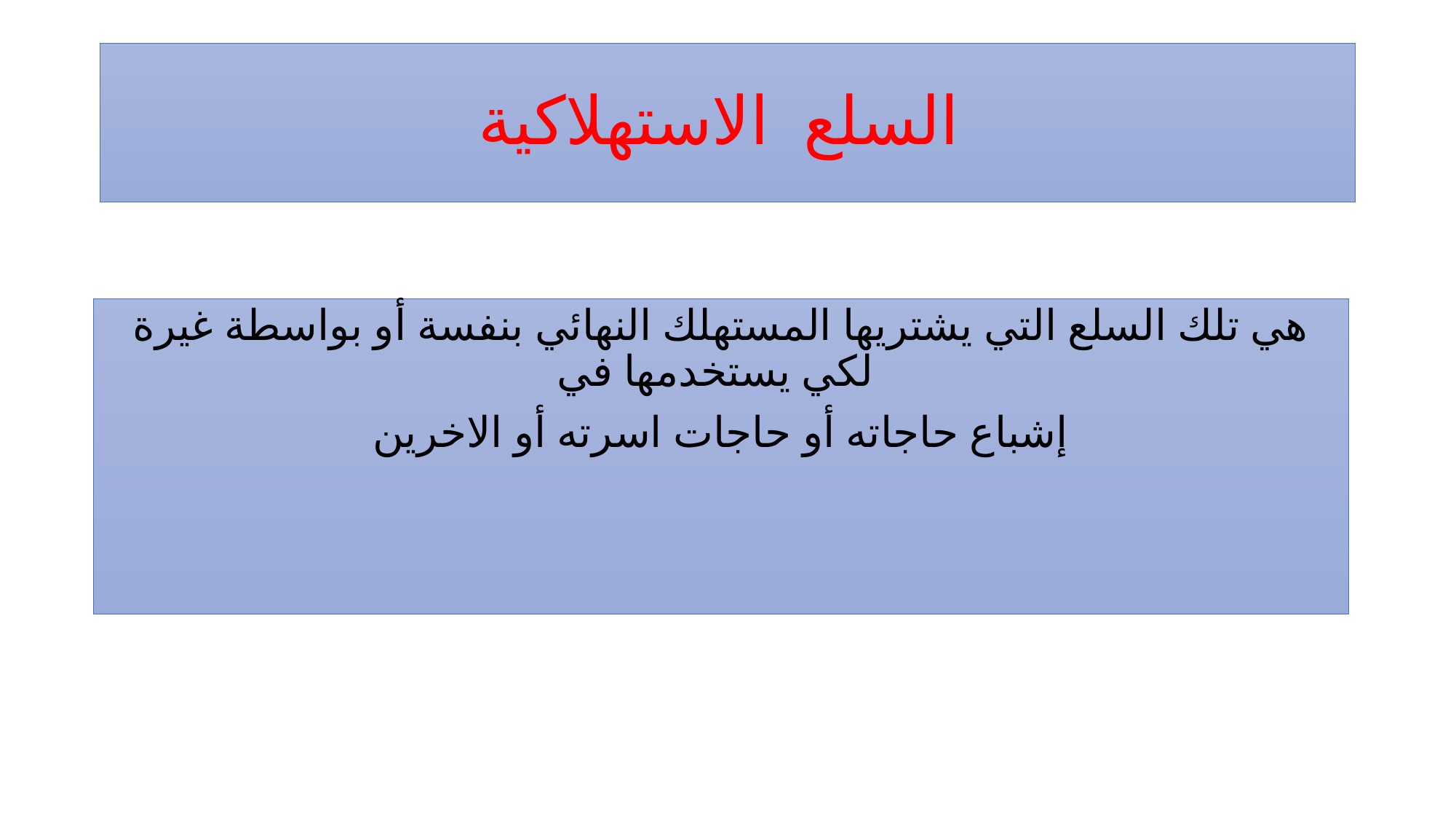

# السلع  الاستهلاكية
هي تلك السلع التي يشتريها المستهلك النهائي بنفسة أو بواسطة غيرة لكي يستخدمها في
إشباع حاجاته أو حاجات اسرته أو الاخرين